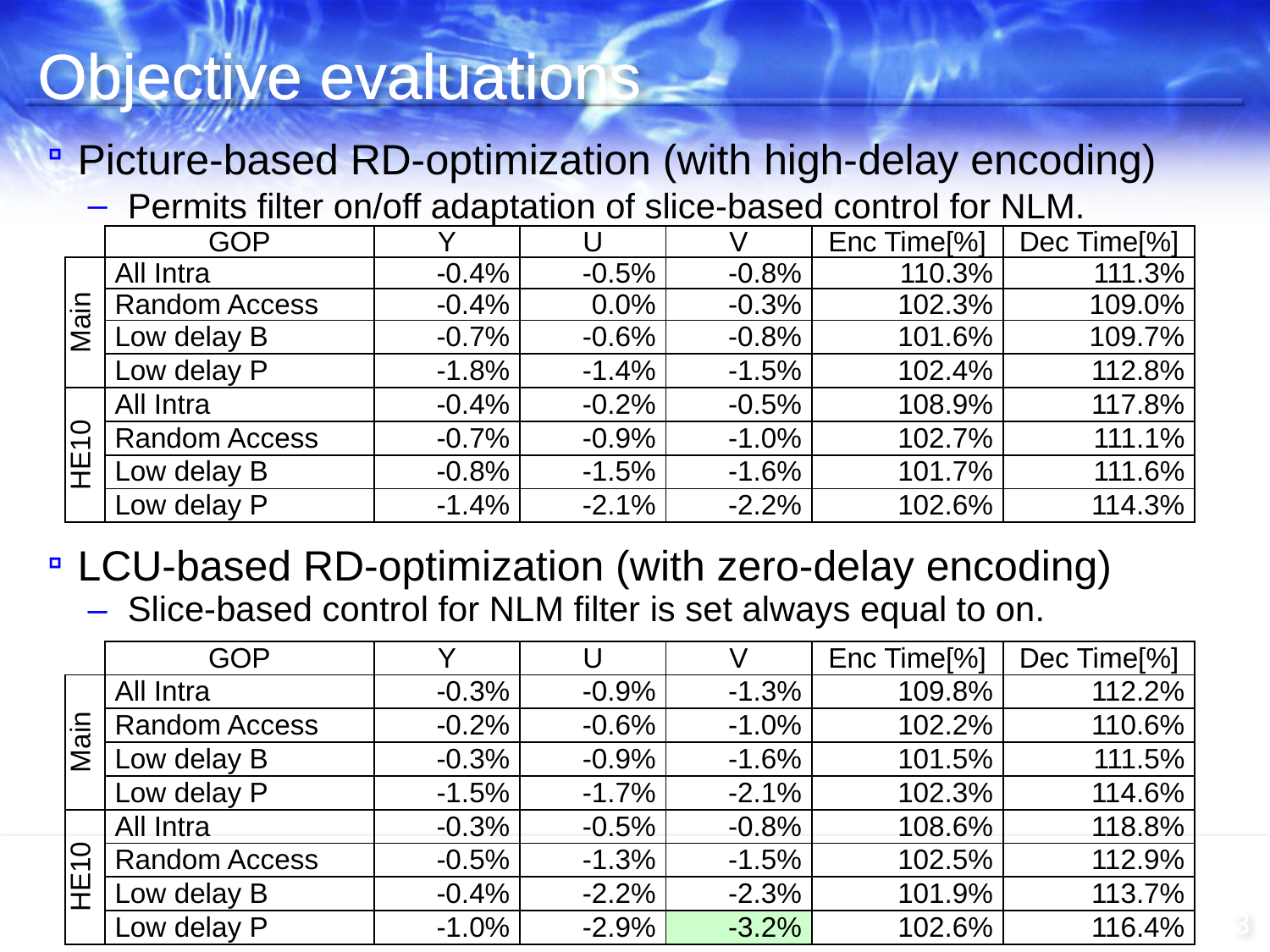

# Objective evaluations
Picture-based RD-optimization (with high-delay encoding)
Permits filter on/off adaptation of slice-based control for NLM.
|  | GOP | Y | U | V | Enc Time[%] | Dec Time[%] |
| --- | --- | --- | --- | --- | --- | --- |
| Main | All Intra | -0.4% | -0.5% | -0.8% | 110.3% | 111.3% |
|  | Random Access | -0.4% | 0.0% | -0.3% | 102.3% | 109.0% |
|  | Low delay B | -0.7% | -0.6% | -0.8% | 101.6% | 109.7% |
|  | Low delay P | -1.8% | -1.4% | -1.5% | 102.4% | 112.8% |
| HE10 | All Intra | -0.4% | -0.2% | -0.5% | 108.9% | 117.8% |
|  | Random Access | -0.7% | -0.9% | -1.0% | 102.7% | 111.1% |
|  | Low delay B | -0.8% | -1.5% | -1.6% | 101.7% | 111.6% |
|  | Low delay P | -1.4% | -2.1% | -2.2% | 102.6% | 114.3% |
LCU-based RD-optimization (with zero-delay encoding)
Slice-based control for NLM filter is set always equal to on.
|  | GOP | Y | U | V | Enc Time[%] | Dec Time[%] |
| --- | --- | --- | --- | --- | --- | --- |
| Main | All Intra | -0.3% | -0.9% | -1.3% | 109.8% | 112.2% |
|  | Random Access | -0.2% | -0.6% | -1.0% | 102.2% | 110.6% |
|  | Low delay B | -0.3% | -0.9% | -1.6% | 101.5% | 111.5% |
|  | Low delay P | -1.5% | -1.7% | -2.1% | 102.3% | 114.6% |
| HE10 | All Intra | -0.3% | -0.5% | -0.8% | 108.6% | 118.8% |
|  | Random Access | -0.5% | -1.3% | -1.5% | 102.5% | 112.9% |
|  | Low delay B | -0.4% | -2.2% | -2.3% | 101.9% | 113.7% |
|  | Low delay P | -1.0% | -2.9% | -3.2% | 102.6% | 116.4% |

3